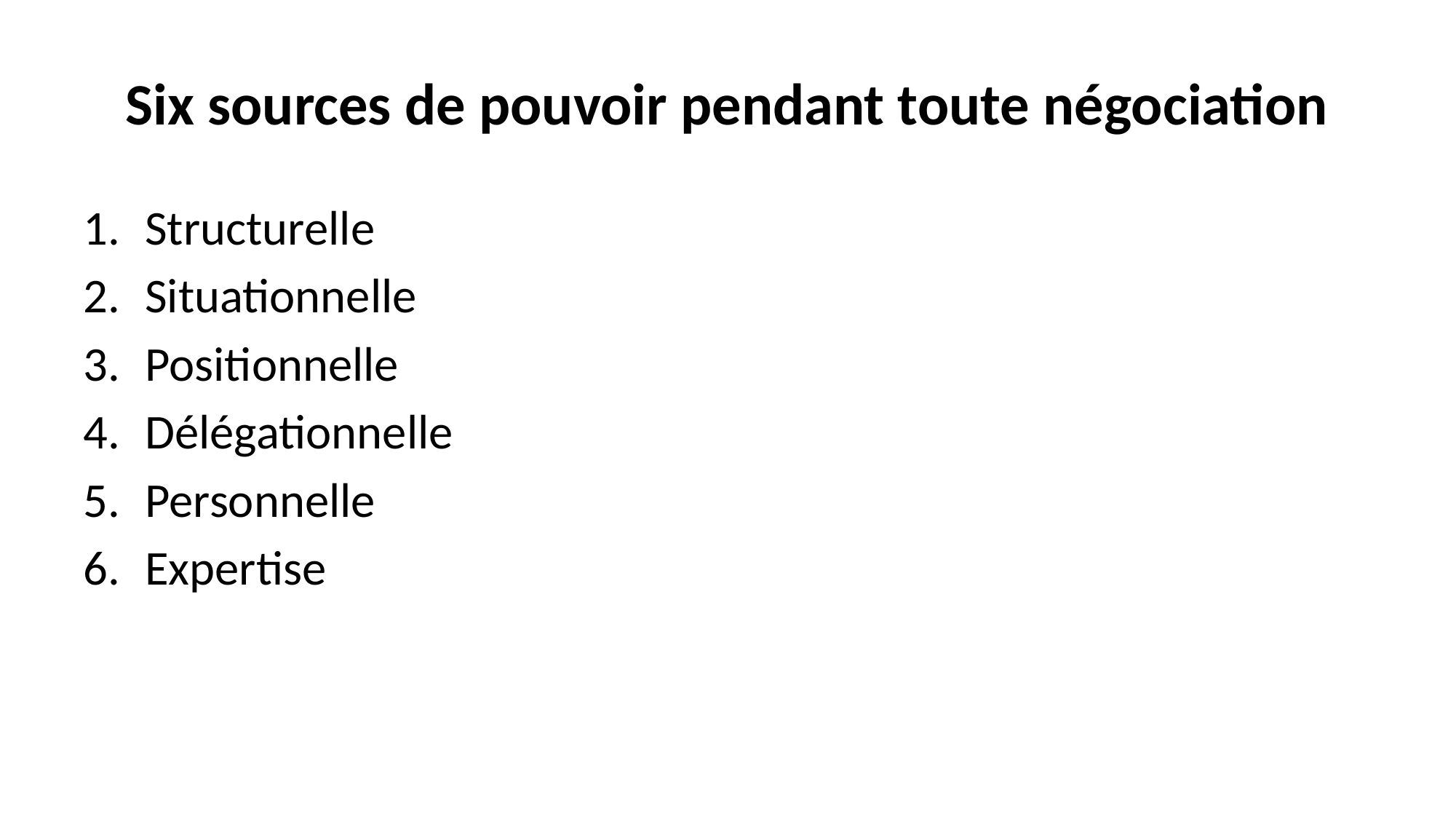

# Six sources de pouvoir pendant toute négociation
Structurelle
Situationnelle
Positionnelle
Délégationnelle
Personnelle
Expertise